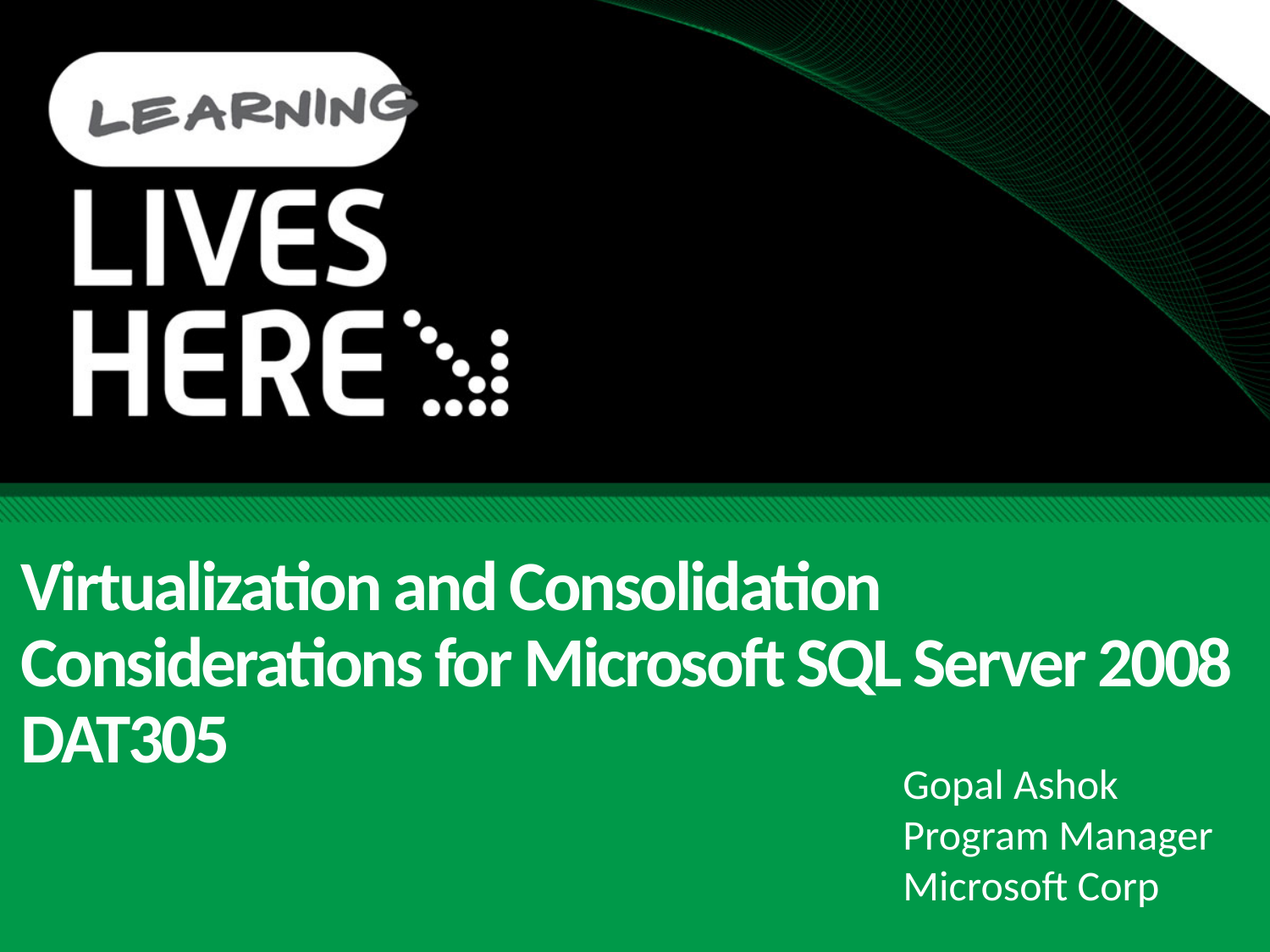

# Virtualization and Consolidation Considerations for Microsoft SQL Server 2008 DAT305
Gopal Ashok
Program Manager
Microsoft Corp